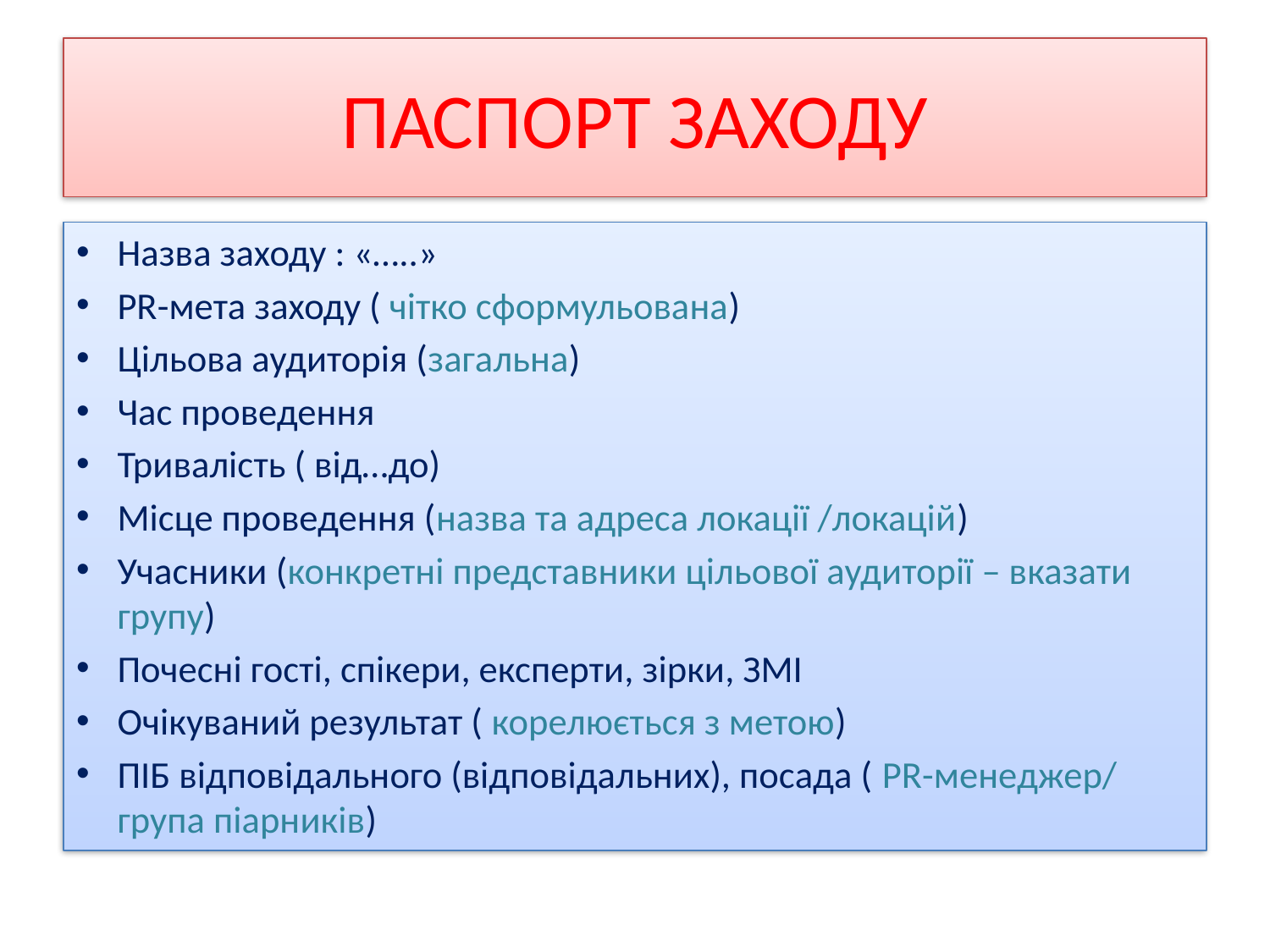

# ПАСПОРТ ЗАХОДУ
Назва заходу : «…..»
PR-мета заходу ( чітко сформульована)
Цільова аудиторія (загальна)
Час проведення
Тривалість ( від…до)
Місце проведення (назва та адреса локації /локацій)
Учасники (конкретні представники цільової аудиторії – вказати групу)
Почесні гості, спікери, експерти, зірки, ЗМІ
Очікуваний результат ( корелюється з метою)
ПІБ відповідального (відповідальних), посада ( PR-менеджер/ група піарників)